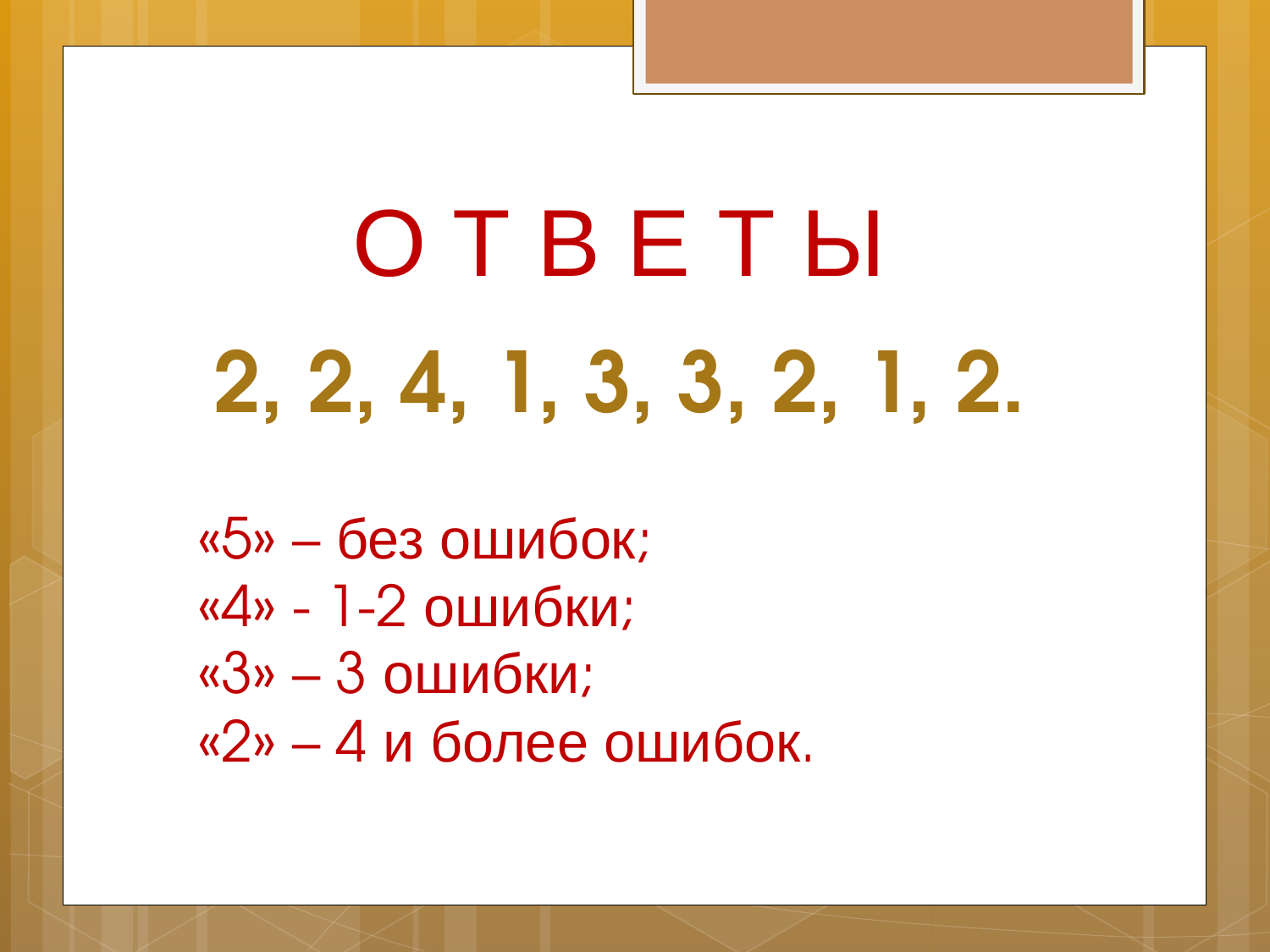

# О Т В Е Т Ы
2, 2, 4, 1, 3, 3, 2, 1, 2.
«5» – без ошибок;
«4» - 1-2 ошибки;
«3» – 3 ошибки;
«2» – 4 и более ошибок.